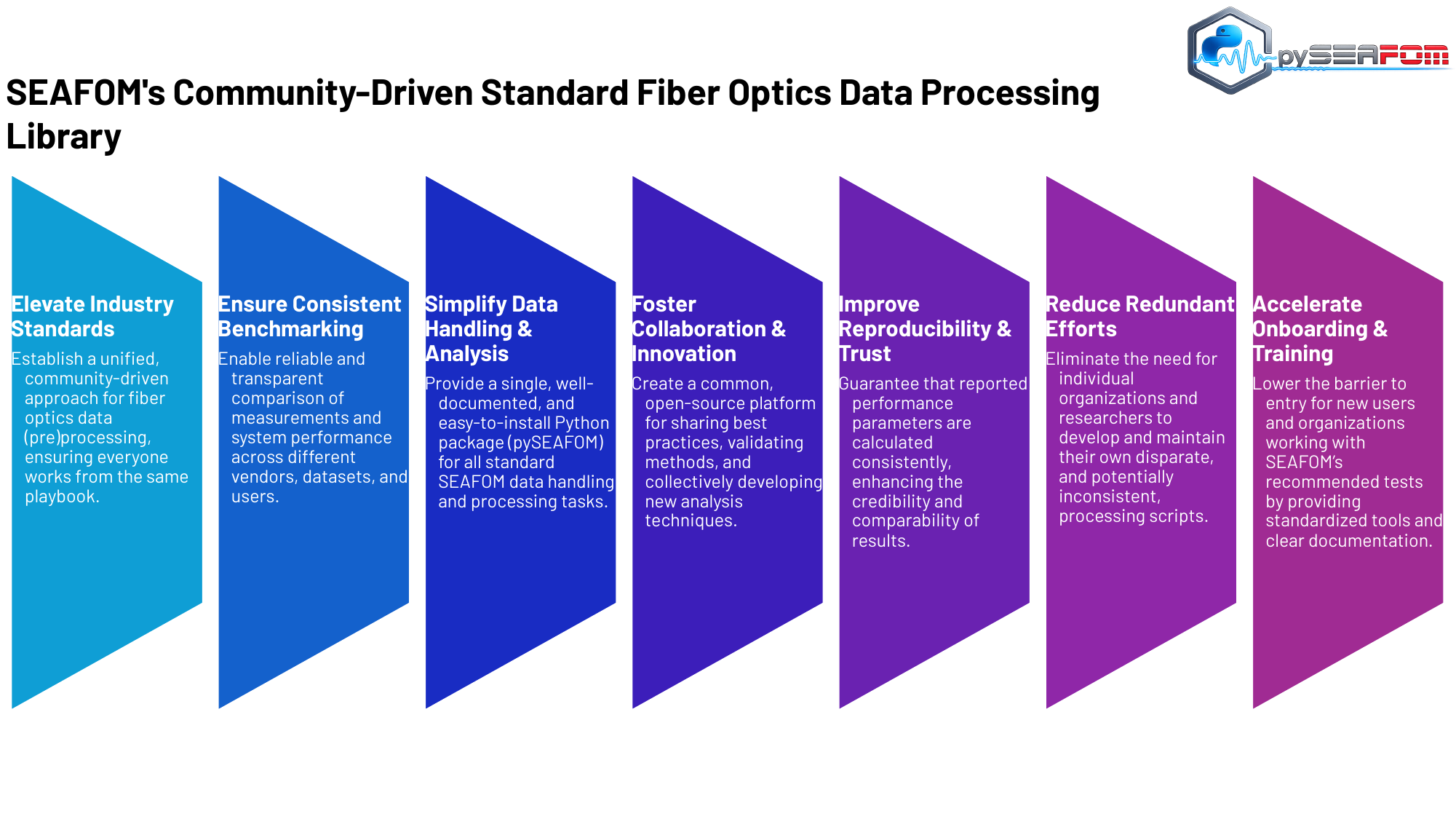

SEAFOM's Community-Driven Standard Fiber Optics Data Processing Library
Elevate Industry Standards
Establish a unified, community-driven approach for fiber optics data (pre)processing, ensuring everyone works from the same playbook.
Ensure Consistent Benchmarking
Enable reliable and transparent comparison of measurements and system performance across different vendors, datasets, and users.
Simplify Data Handling & Analysis
Provide a single, well-documented, and easy-to-install Python package (pySEAFOM) for all standard SEAFOM data handling and processing tasks.
Foster Collaboration & Innovation
Create a common, open-source platform for sharing best practices, validating methods, and collectively developing new analysis techniques.
Improve Reproducibility & Trust
Guarantee that reported performance parameters are calculated consistently, enhancing the credibility and comparability of results.
Reduce Redundant Efforts
Eliminate the need for individual organizations and researchers to develop and maintain their own disparate, and potentially inconsistent, processing scripts.
Accelerate Onboarding & Training
Lower the barrier to entry for new users and organizations working with SEAFOM’s recommended tests by providing standardized tools and clear documentation.
pySEAFOAM